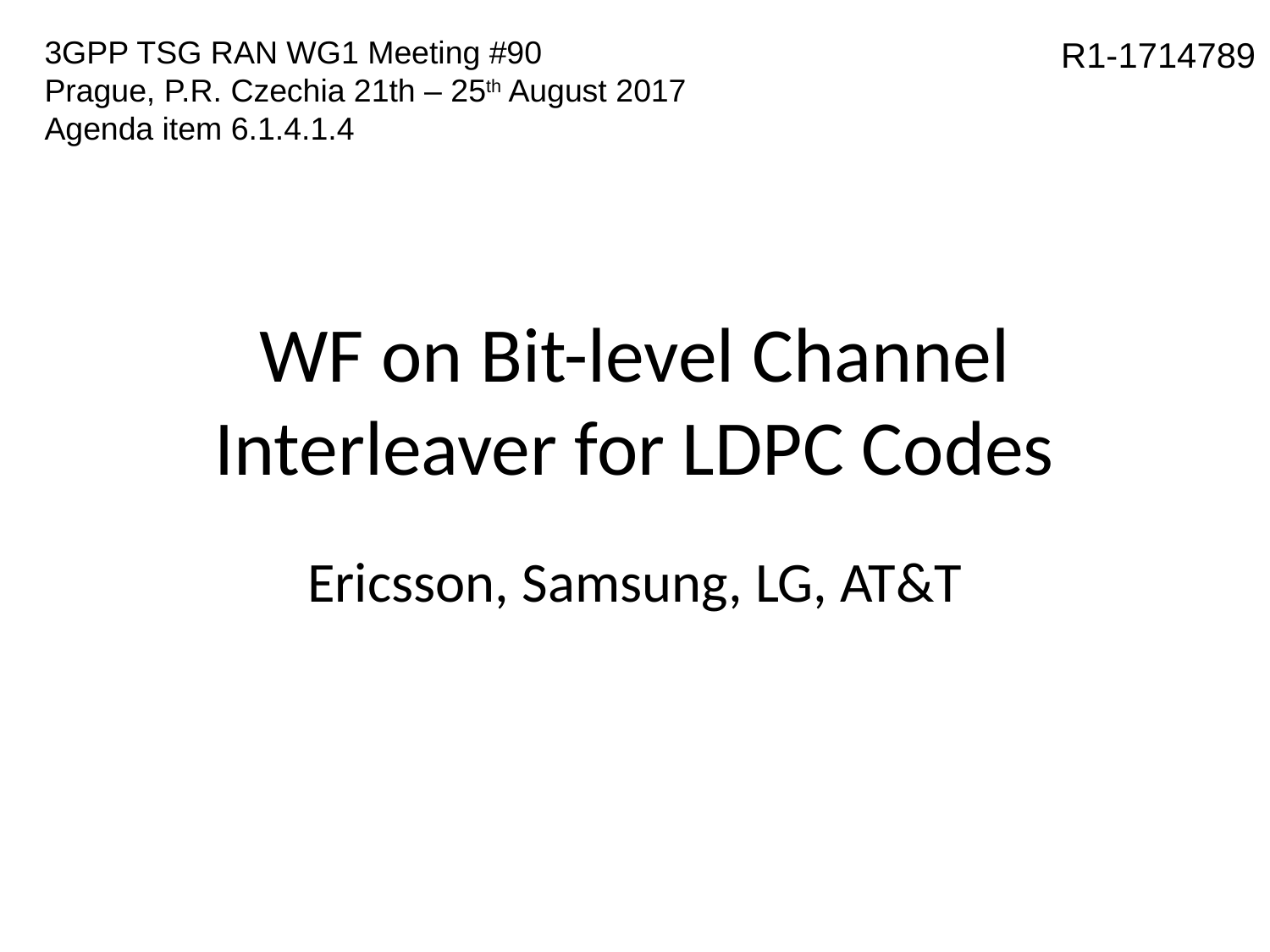

3GPP TSG RAN WG1 Meeting #90
Prague, P.R. Czechia 21th – 25th August 2017
Agenda item 6.1.4.1.4
R1-1714789
# WF on Bit-level Channel Interleaver for LDPC Codes
Ericsson, Samsung, LG, AT&T